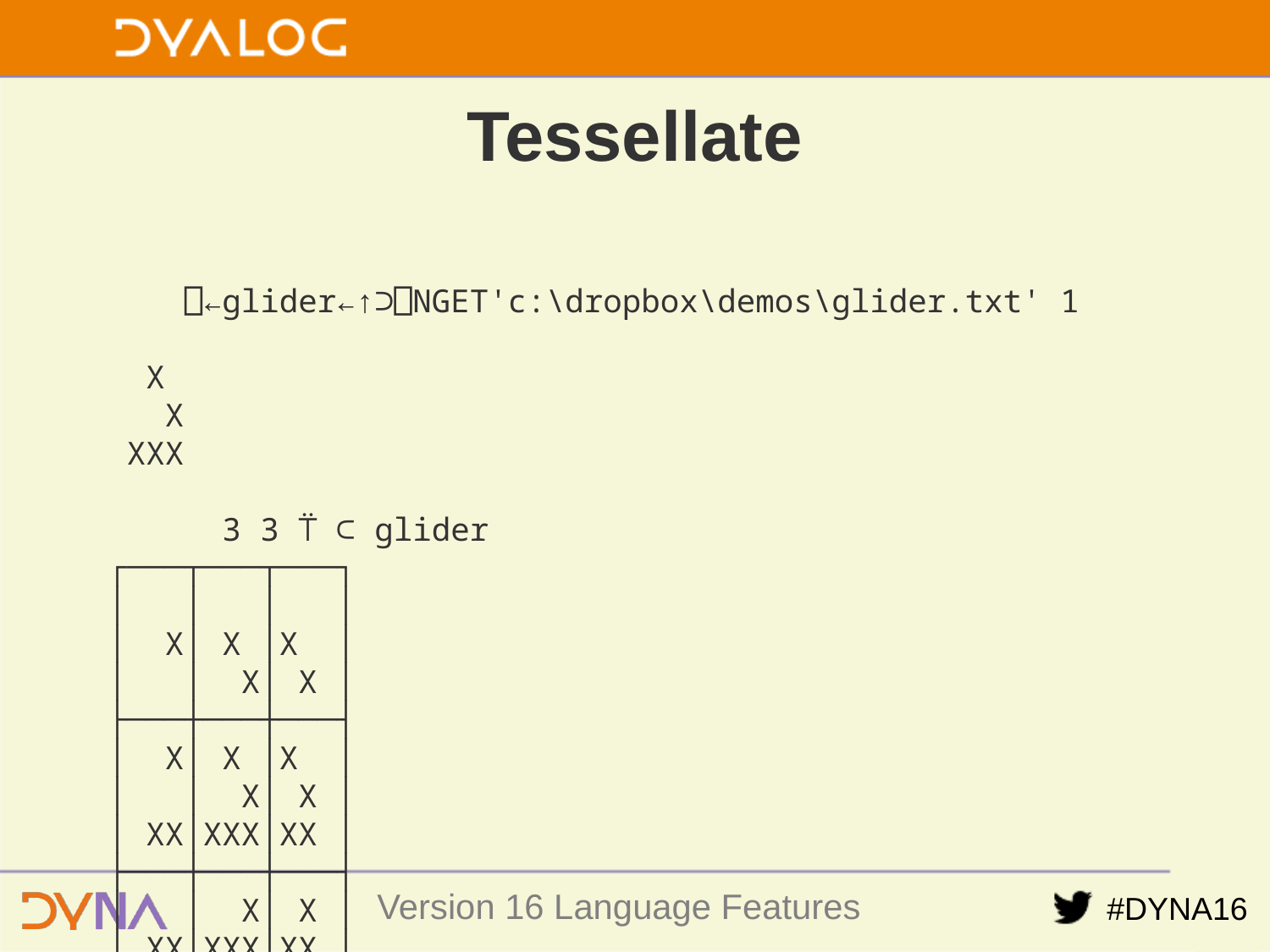

# Tessellate
    ⎕←glider←↑⊃⎕NGET'c:\dropbox\demos\glider.txt' 1

  X
   X
 XXX
      3 3 ⍡ ⊂ glider
┌───┬───┬───┐
│   │   │   │
│  X│ X │X  │
│   │  X│ X │
├───┼───┼───┤
│  X│ X │X  │
│   │  X│ X │
│ XX│XXX│XX │
├───┼───┼───┤
│   │  X│ X │
│ XX│XXX│XX │
│   │   │   │
└───┴───┴───┘
Version 16 Language Features